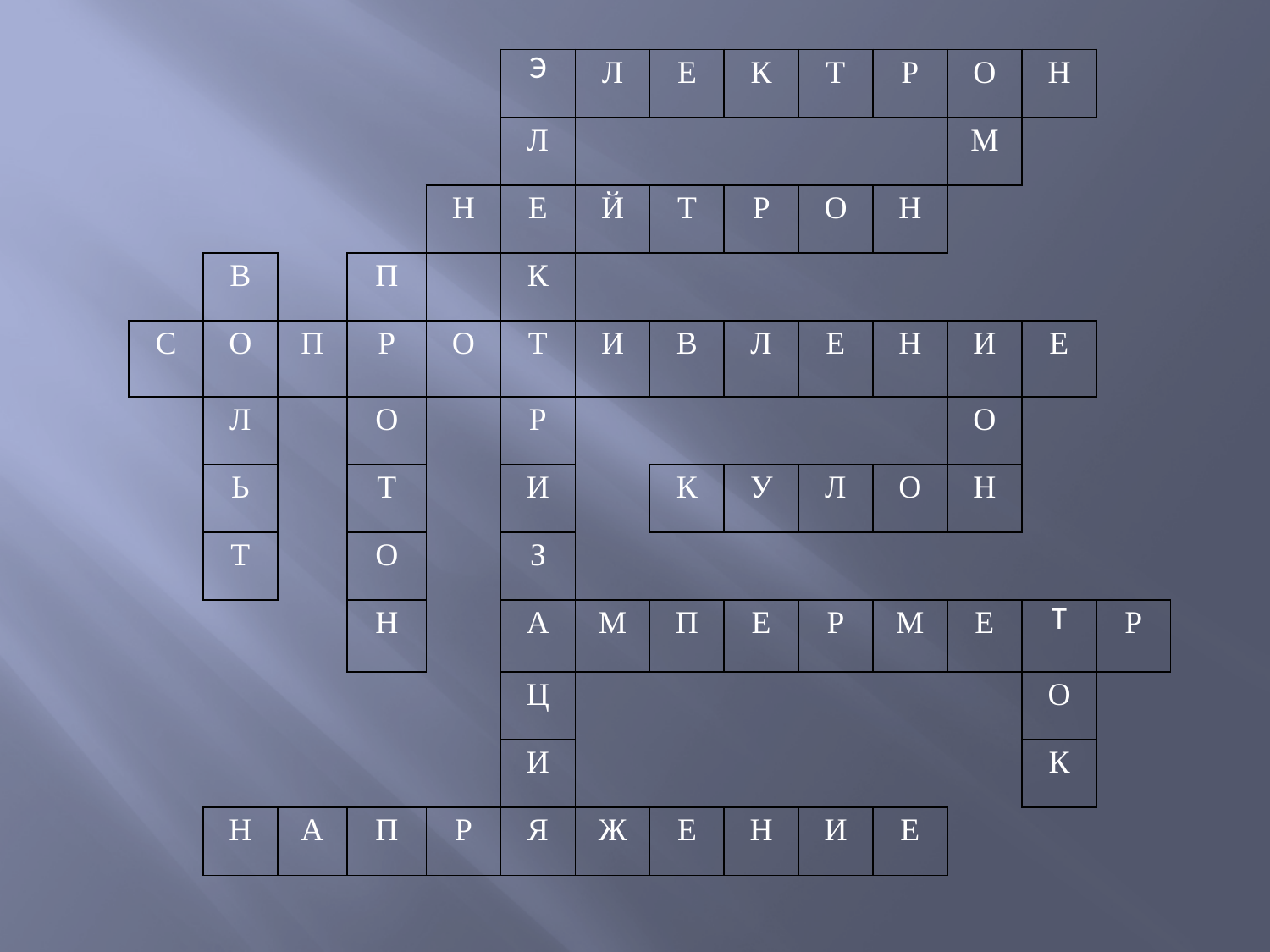

|  |  |  |  |  | Э | Л | Е | К | Т | Р | О | Н |  |
| --- | --- | --- | --- | --- | --- | --- | --- | --- | --- | --- | --- | --- | --- |
|  |  |  |  |  | Л |  |  |  |  |  | М |  |  |
|  |  |  |  | Н | Е | Й | Т | Р | О | Н |  |  |  |
|  | В |  | П |  | К |  |  |  |  |  |  |  |  |
| С | О | П | Р | О | Т | И | В | Л | Е | Н | И | Е |  |
|  | Л |  | О |  | Р |  |  |  |  |  | О |  |  |
|  | Ь |  | Т |  | И |  | К | У | Л | О | Н |  |  |
|  | Т |  | О |  | З |  |  |  |  |  |  |  |  |
|  |  |  | Н |  | А | М | П | Е | Р | М | Е | Т | Р |
|  |  |  |  |  | Ц |  |  |  |  |  |  | О |  |
|  |  |  |  |  | И |  |  |  |  |  |  | К |  |
|  | Н | А | П | Р | Я | Ж | Е | Н | И | Е |  |  |  |